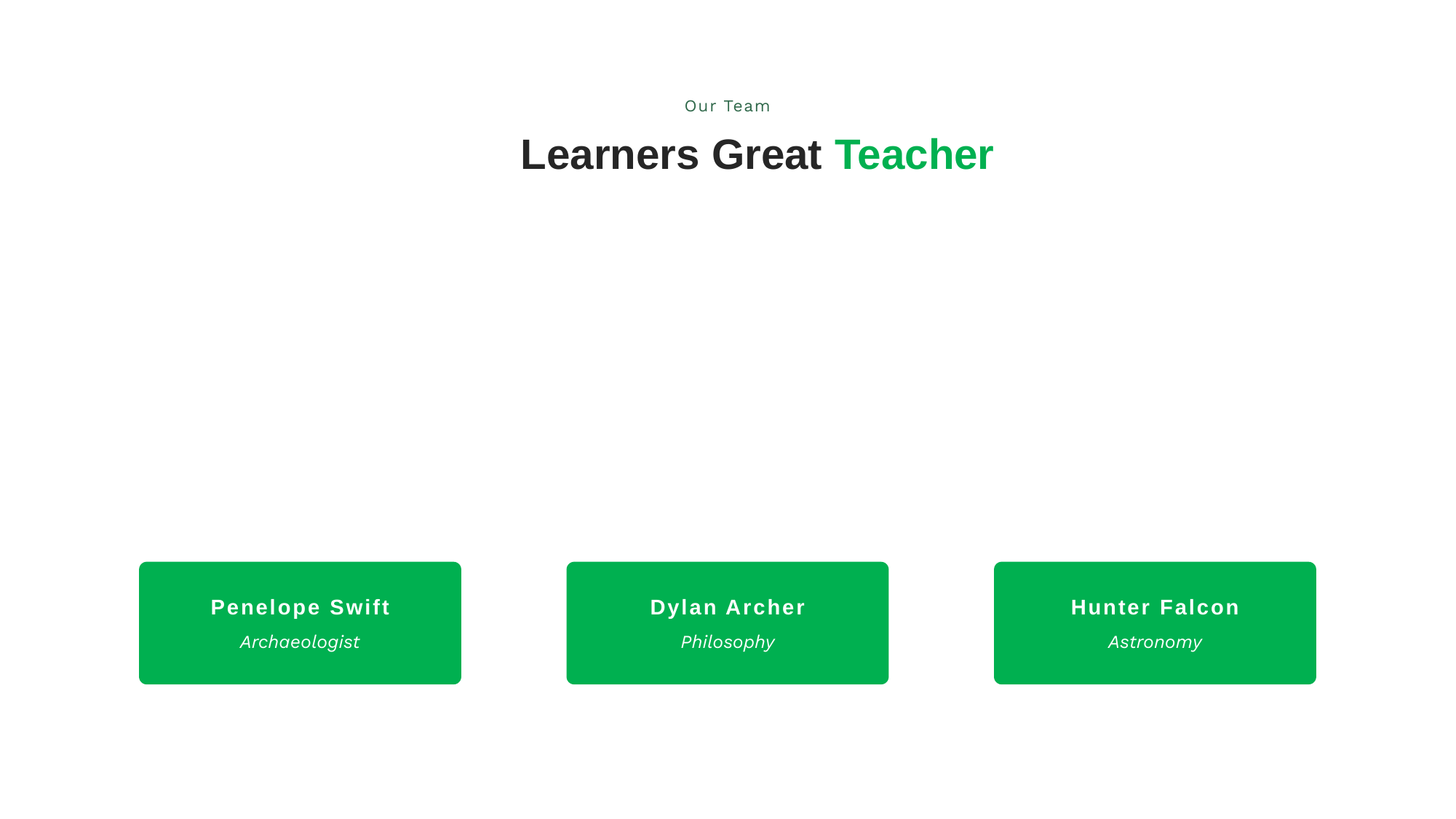

Our Team
Learners Great Teacher

Penelope Swift
Dylan Archer
Hunter Falcon
Archaeologist
Philosophy
Astronomy